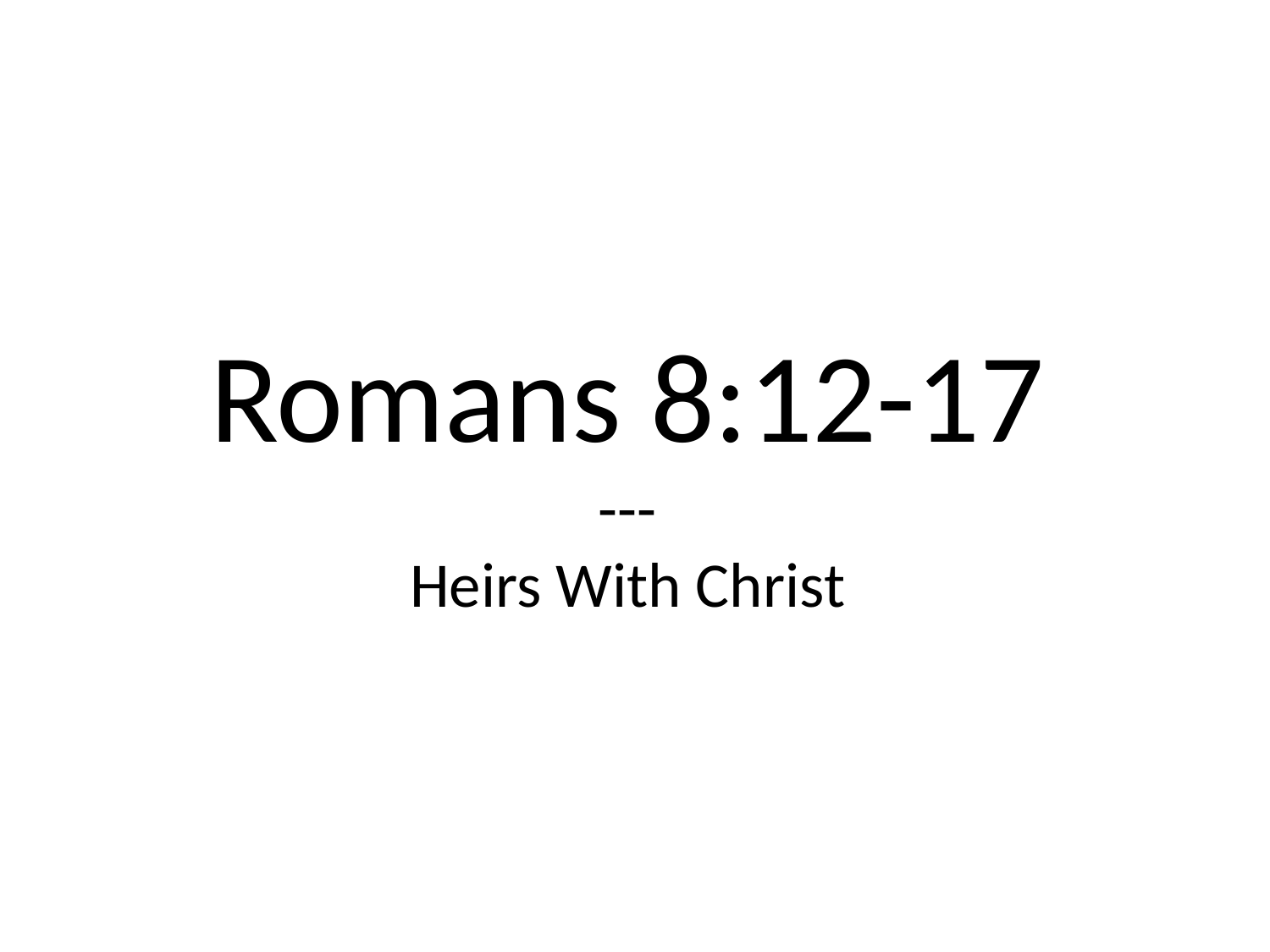

# Romans 8:12-17 --- Heirs With Christ